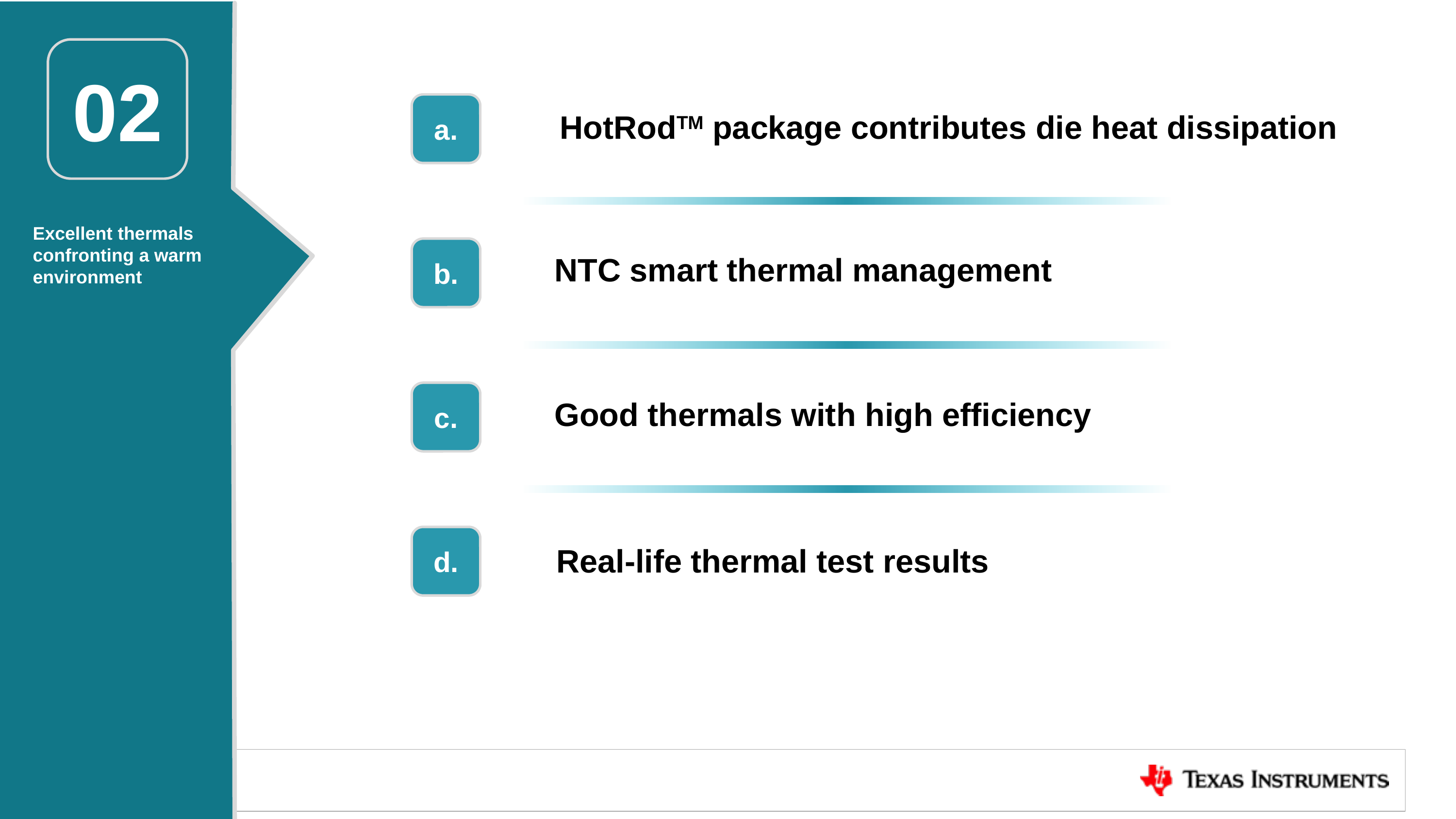

02
Excellent thermals confronting a warm environment
a.
HotRodTM package contributes die heat dissipation

b.
NTC smart thermal management

c.
Good thermals with high efficiency

d.
Real-life thermal test results